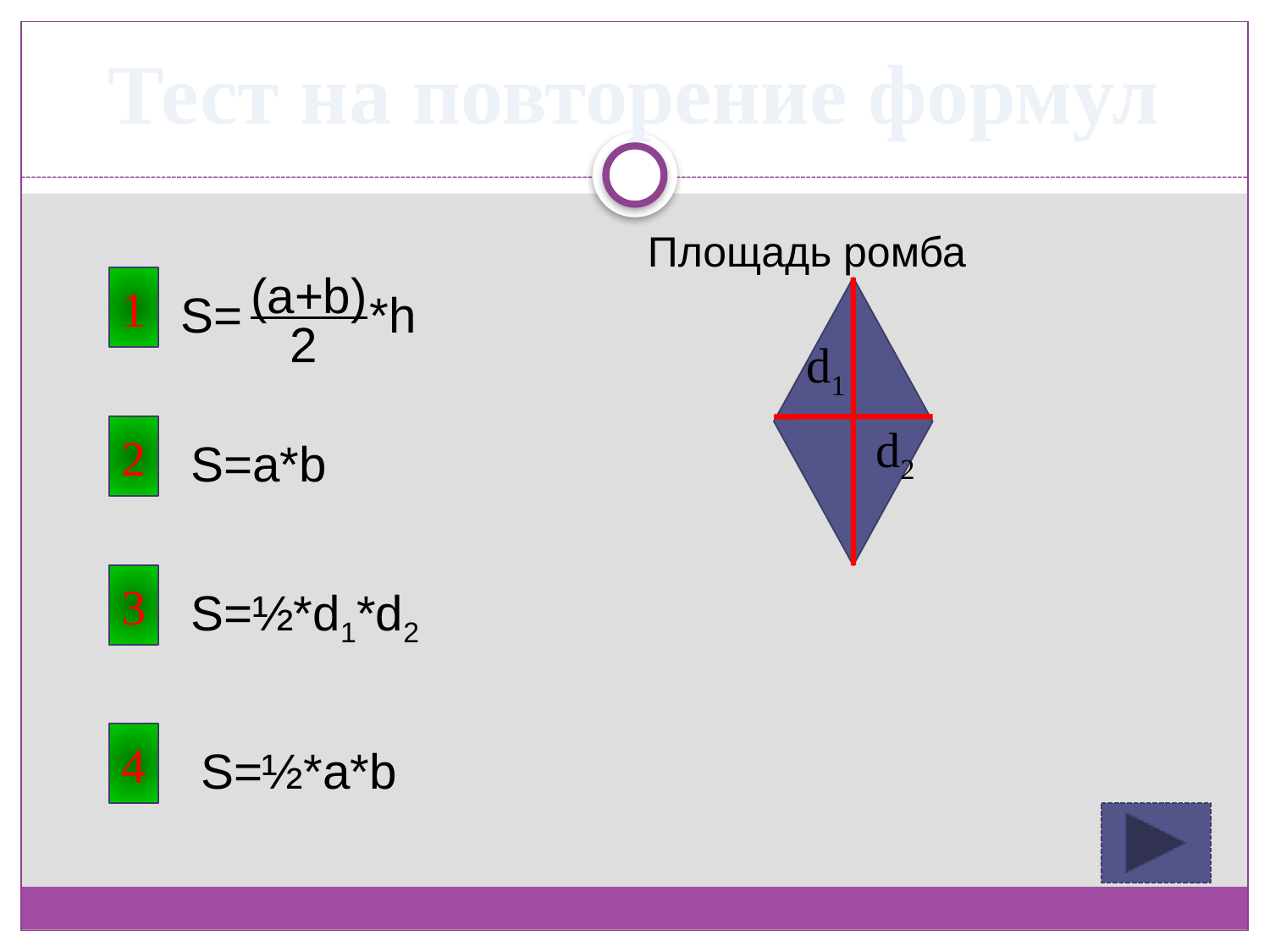

# Тест на повторение формул
Площадь ромба
(a+b)
S=
*h
2
1

d1
d2
2
S=a*b
3
S=½*d1*d2
4
S=½*a*b